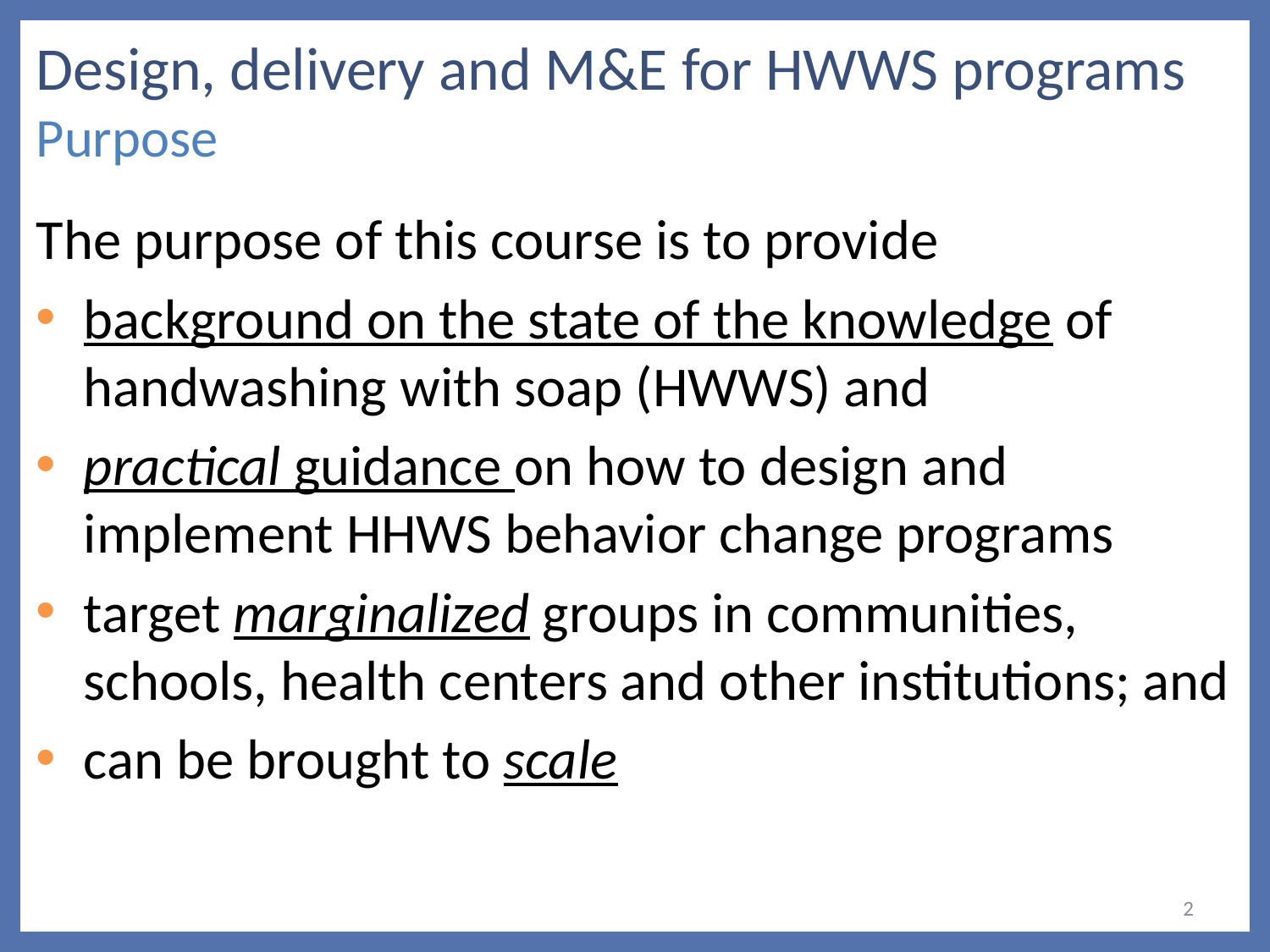

# Design, delivery and M&E for HWWS programs Purpose
The purpose of this course is to provide
background on the state of the knowledge of handwashing with soap (HWWS) and
practical guidance on how to design and implement HHWS behavior change programs
target marginalized groups in communities, schools, health centers and other institutions; and
can be brought to scale

2